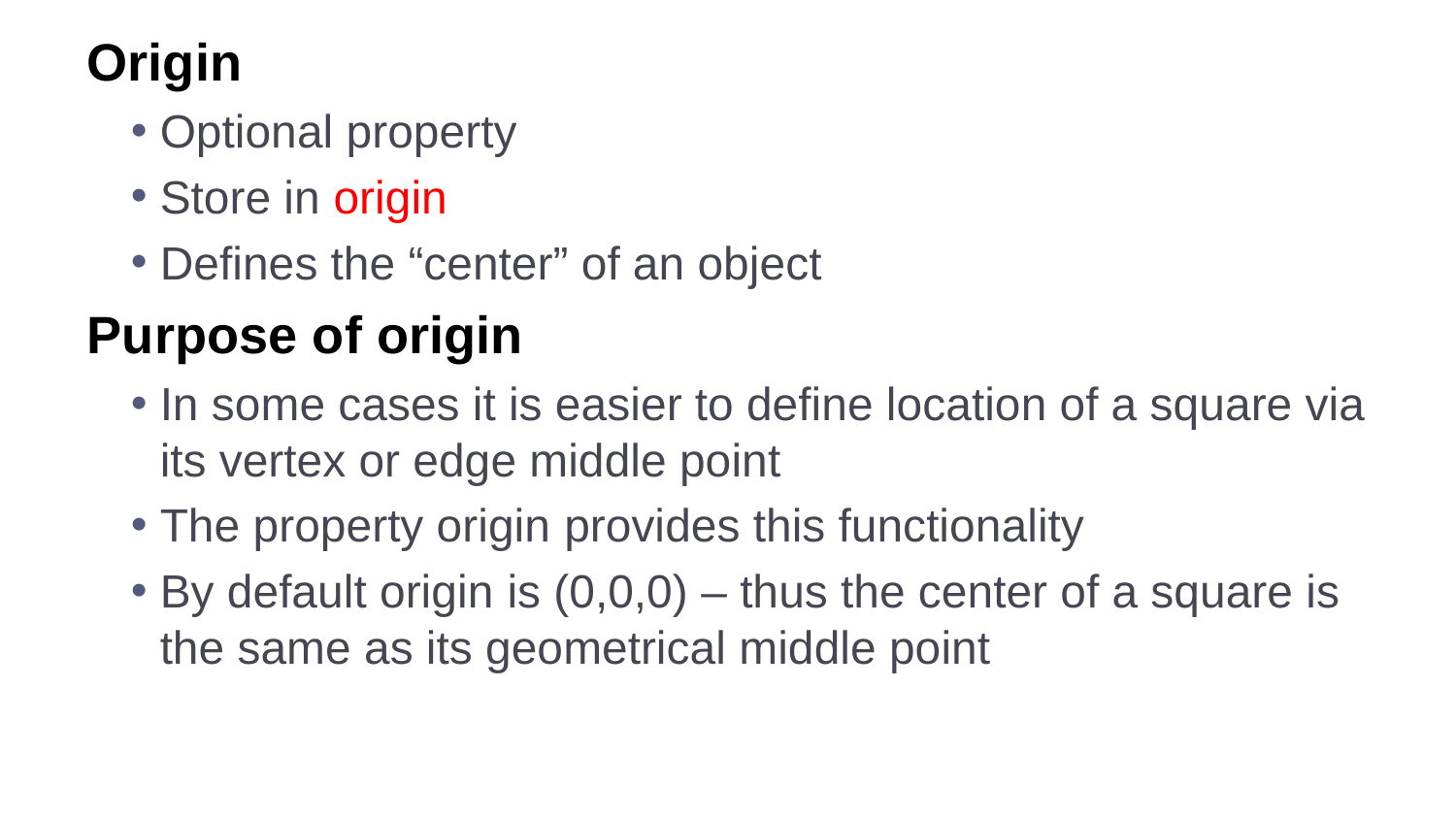

Origin
Optional property
Store in origin
Defines the “center” of an object
Purpose of origin
In some cases it is easier to define location of a square via its vertex or edge middle point
The property origin provides this functionality
By default origin is (0,0,0) – thus the center of a square is the same as its geometrical middle point